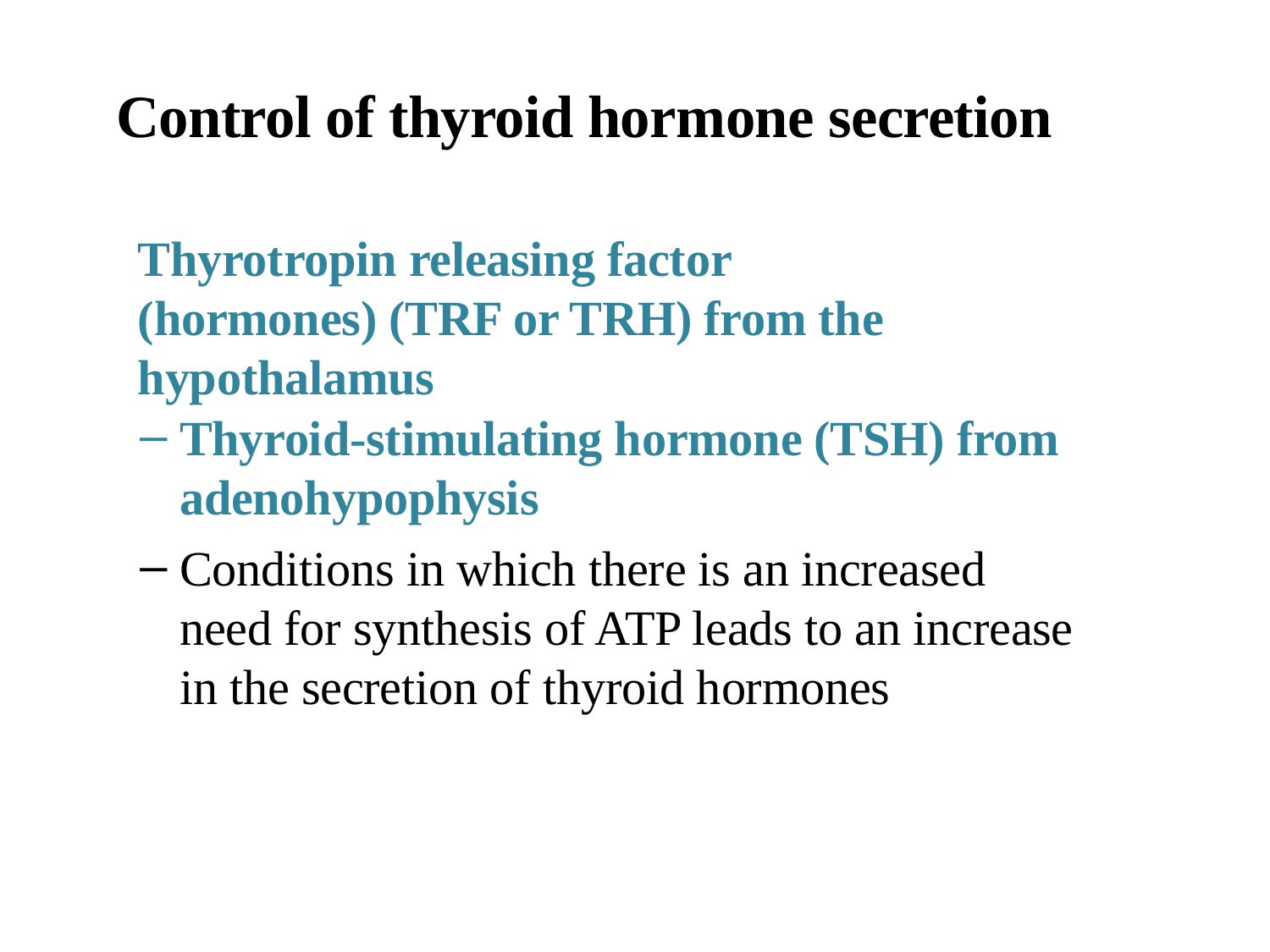

# Control of thyroid hormone secretion

Thyrotropin releasing factor
(hormones) (TRF or TRH) from the hypothalamus
Thyroid-stimulating hormone (TSH) from adenohypophysis
Conditions in which there is an increased need for synthesis of ATP leads to an increase in the secretion of thyroid hormones